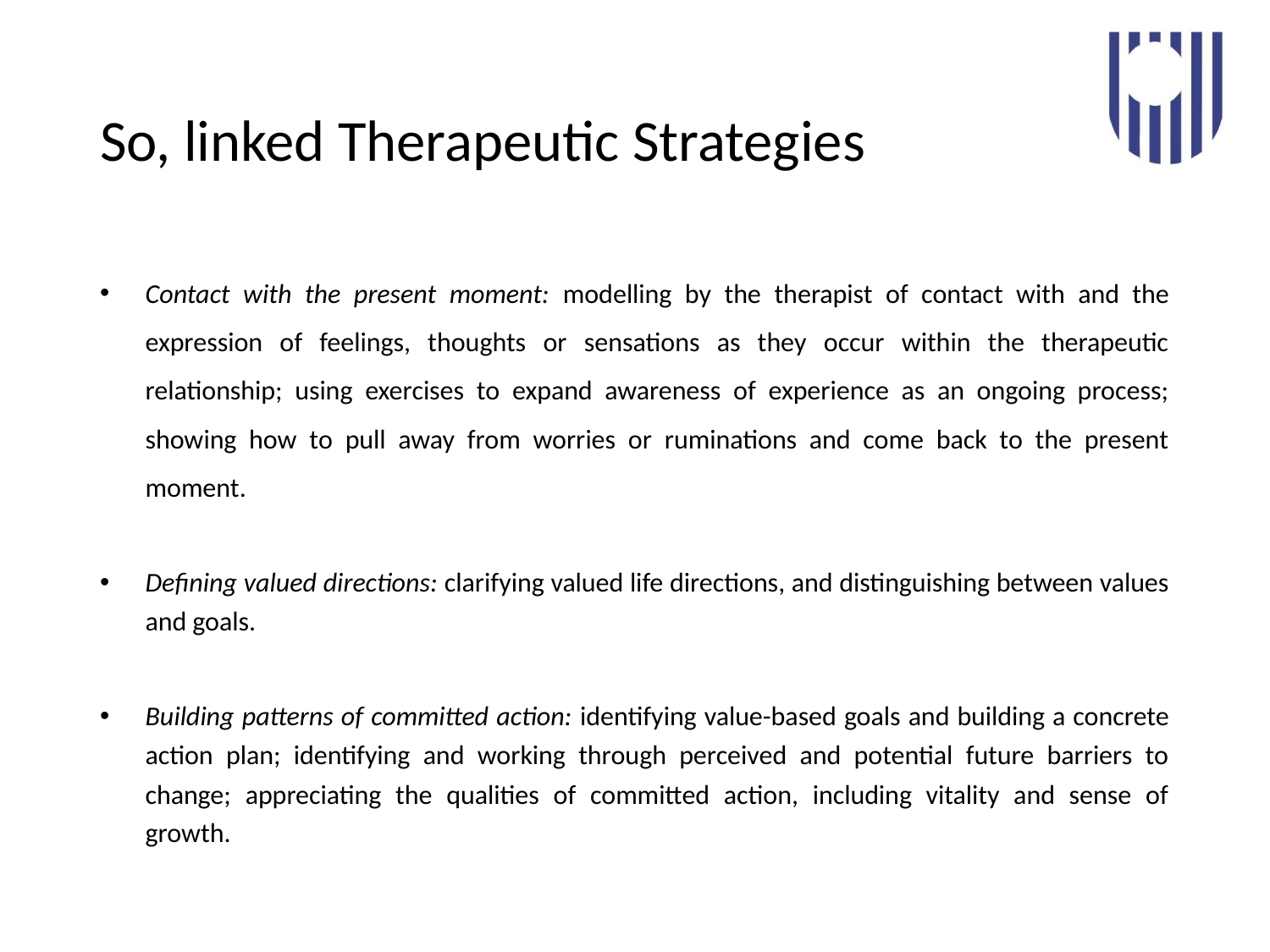

# So, linked Therapeutic Strategies
Contact with the present moment: modelling by the therapist of contact with and the expression of feelings, thoughts or sensations as they occur within the therapeutic relationship; using exercises to expand awareness of experience as an ongoing process; showing how to pull away from worries or ruminations and come back to the present moment.

Defining valued directions: clarifying valued life directions, and distinguishing between values and goals.

Building patterns of committed action: identifying value-based goals and building a concrete action plan; identifying and working through perceived and potential future barriers to change; appreciating the qualities of committed action, including vitality and sense of growth.